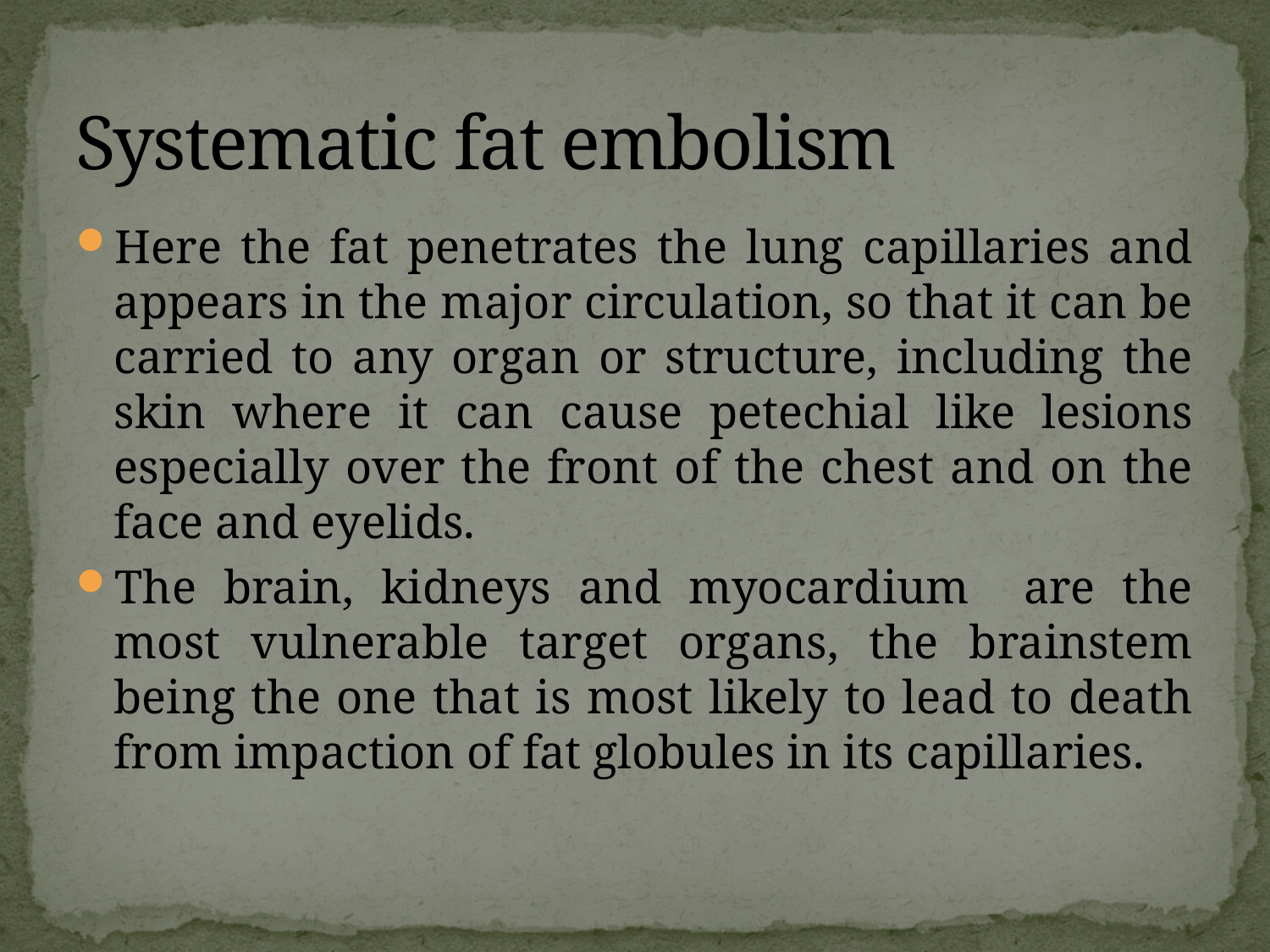

# Systematic fat embolism
Here the fat penetrates the lung capillaries and appears in the major circulation, so that it can be carried to any organ or structure, including the skin where it can cause petechial like lesions especially over the front of the chest and on the face and eyelids.
The brain, kidneys and myocardium  are the most vulnerable target organs, the brainstem being the one that is most likely to lead to death from impaction of fat globules in its capillaries.